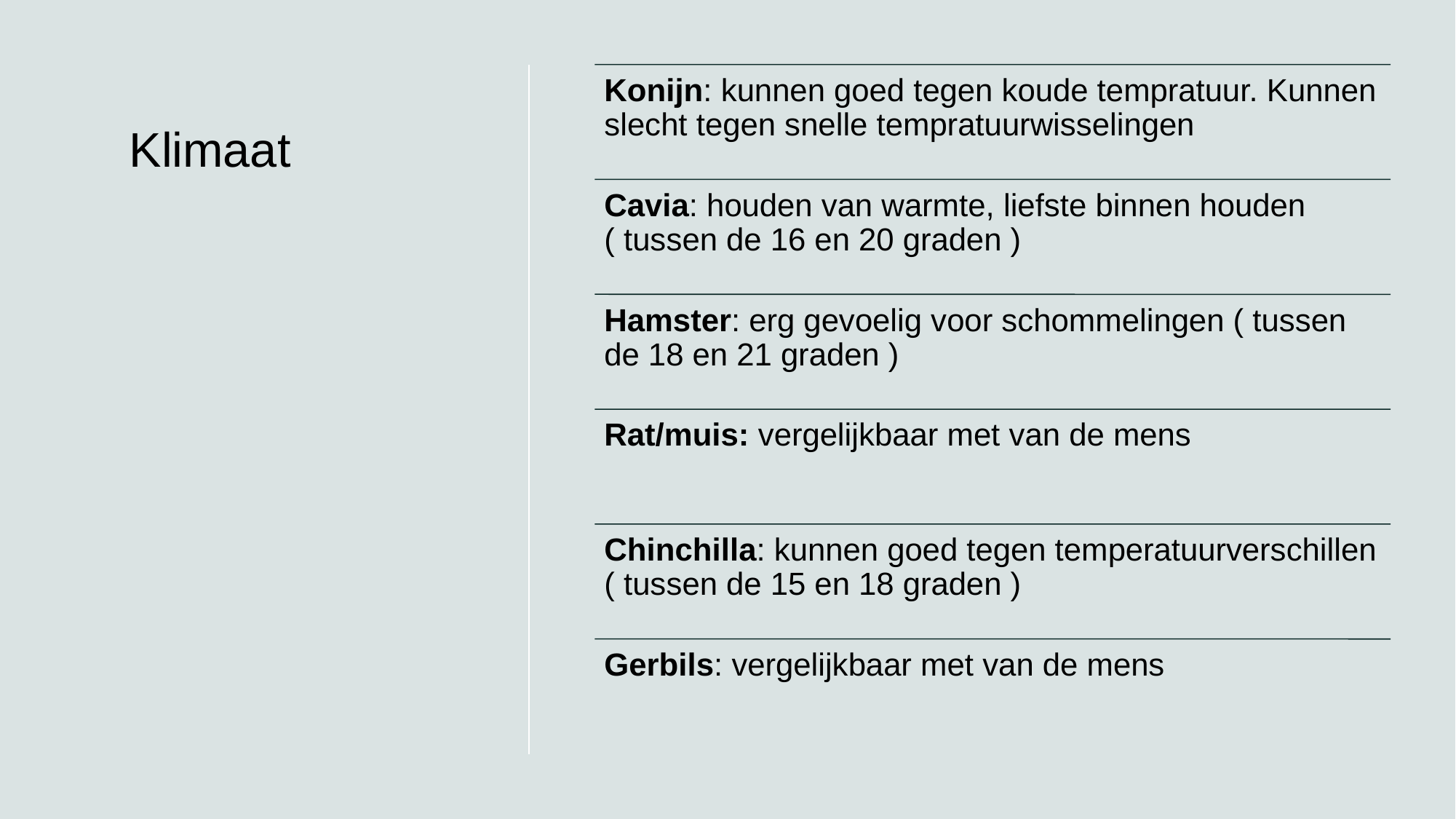

Konijn: kunnen goed tegen koude tempratuur. Kunnen slecht tegen snelle tempratuurwisselingen
Cavia: houden van warmte, liefste binnen houden ( tussen de 16 en 20 graden )
Hamster: erg gevoelig voor schommelingen ( tussen de 18 en 21 graden )
Rat/muis: vergelijkbaar met van de mens
Chinchilla: kunnen goed tegen temperatuurverschillen ( tussen de 15 en 18 graden )
Gerbils: vergelijkbaar met van de mens
# Klimaat